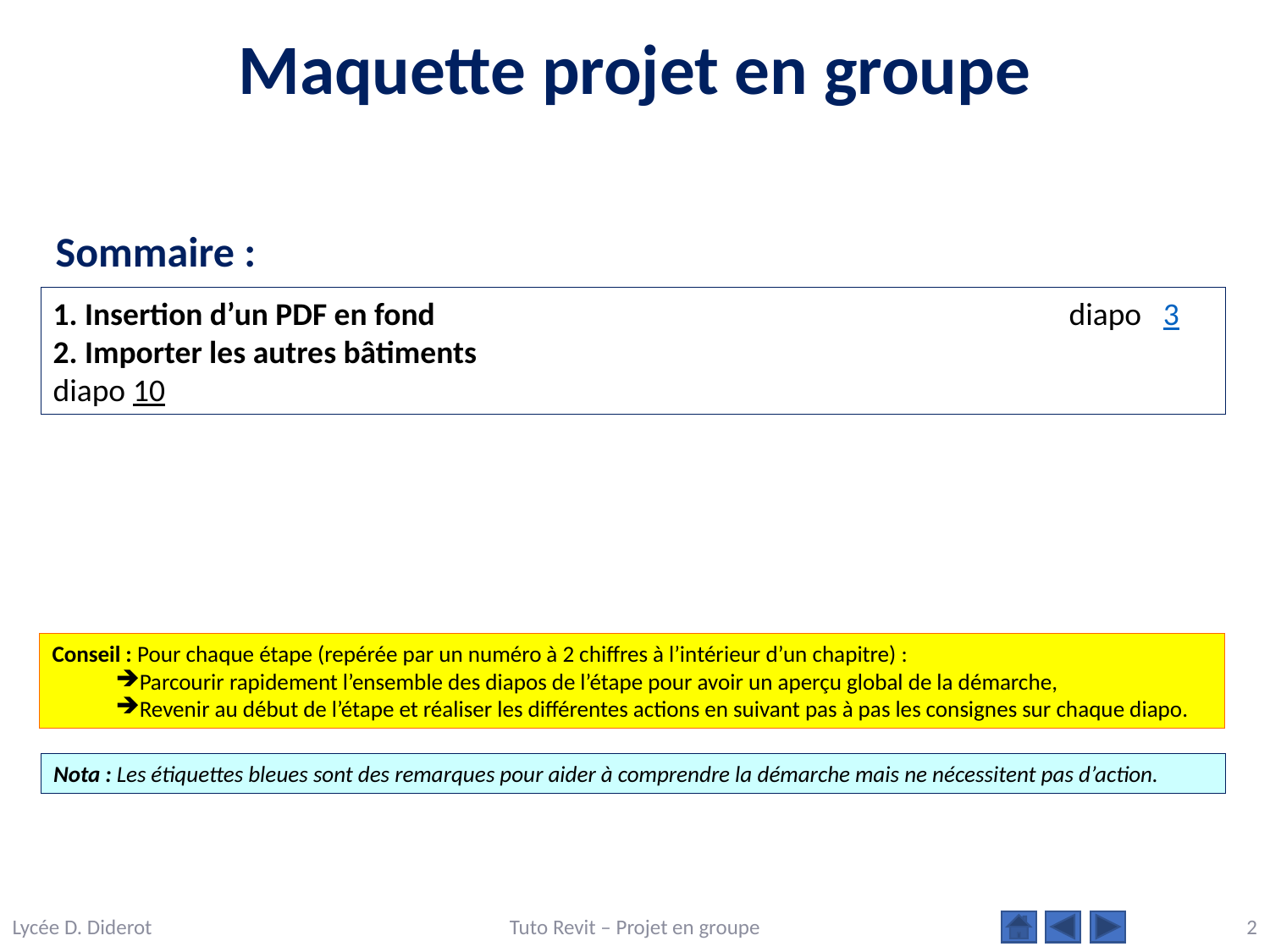

Maquette projet en groupe
Sommaire :
1. Insertion d’un PDF en fond                                                                                     	diapo   3​
2. Importer les autres bâtiments                                                       	         		diapo 10​
Conseil : Pour chaque étape (repérée par un numéro à 2 chiffres à l’intérieur d’un chapitre) :
Parcourir rapidement l’ensemble des diapos de l’étape pour avoir un aperçu global de la démarche,
Revenir au début de l’étape et réaliser les différentes actions en suivant pas à pas les consignes sur chaque diapo.
Nota : Les étiquettes bleues sont des remarques pour aider à comprendre la démarche mais ne nécessitent pas d’action.
Lycée D. Diderot
Tuto Revit – Projet en groupe
2